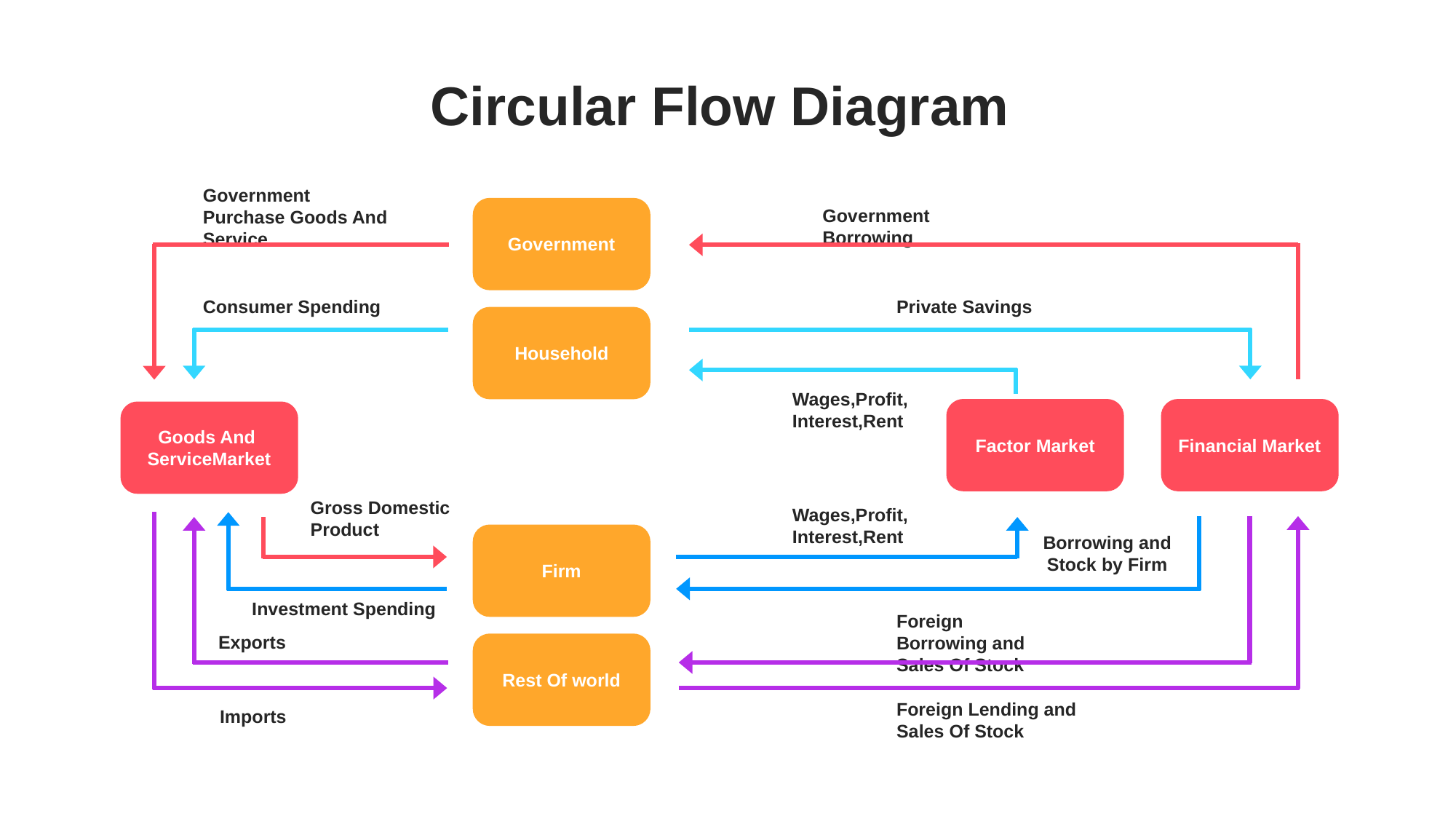

# Circular Flow Diagram
Government Purchase Goods And Service

Government Borrowing
Government
Consumer Spending
Private Savings

Household
Wages,Profit,
Interest,Rent

Goods And
ServiceMarket
Factor Market
Financial Market
Gross Domestic Product
Wages,Profit,
Interest,Rent

Borrowing and Stock by Firm
Firm
Investment Spending
Foreign Borrowing and Sales Of Stock
Exports

Rest Of world
Foreign Lending and Sales Of Stock
Imports